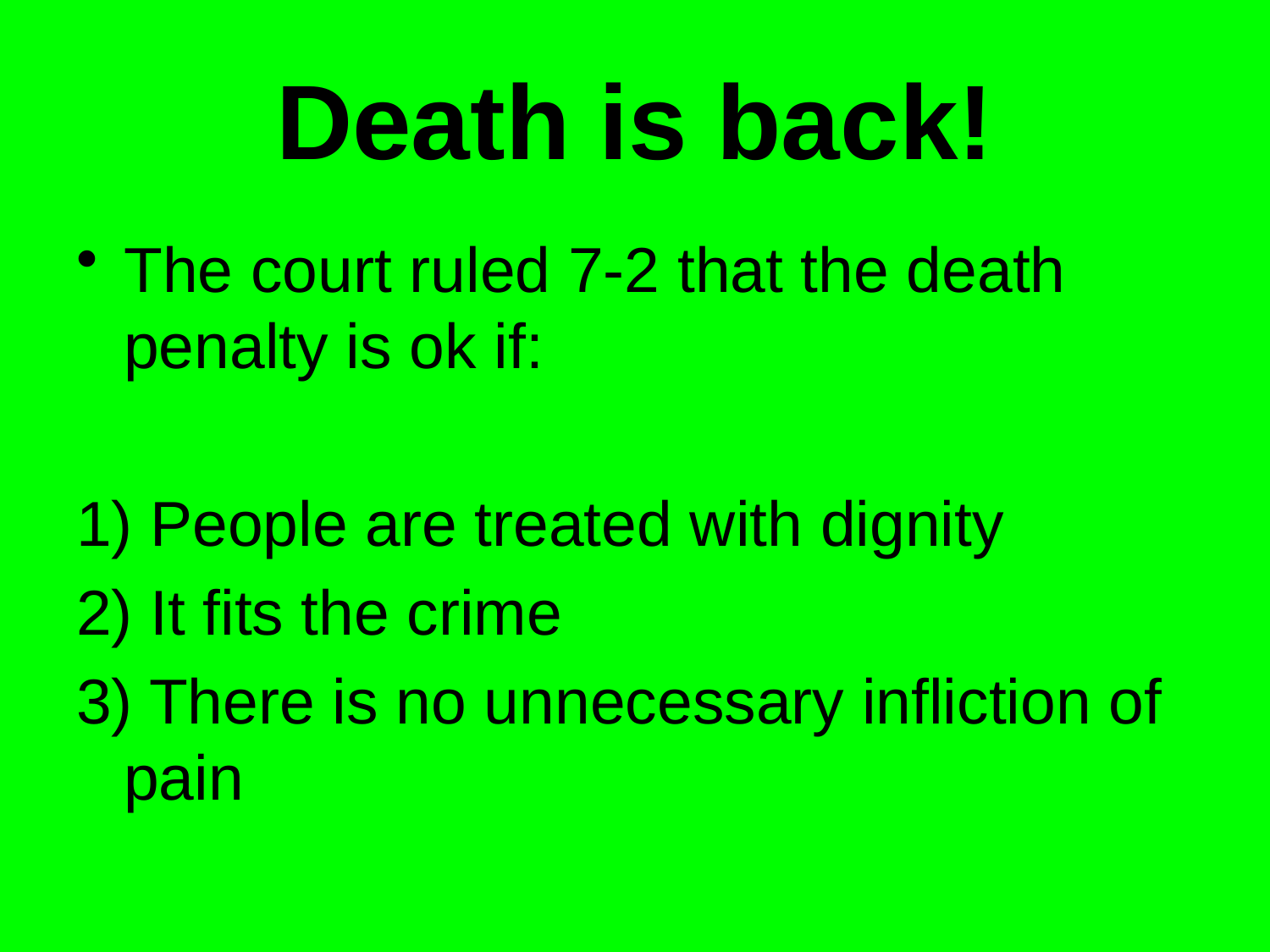

# Death is back!
The court ruled 7-2 that the death penalty is ok if:

1) People are treated with dignity
2) It fits the crime
3) There is no unnecessary infliction of pain